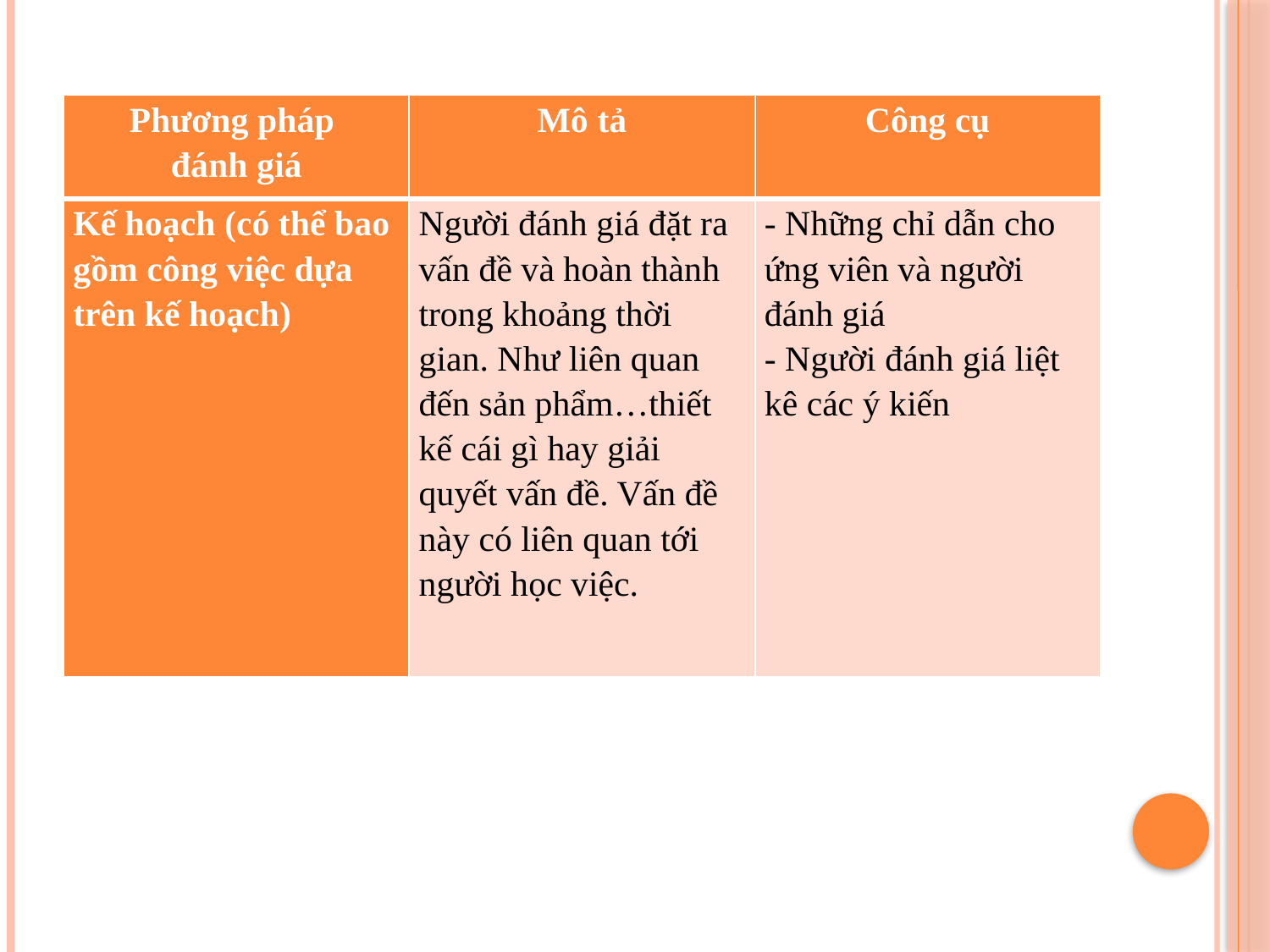

| Phương pháp đánh giá | Mô tả | Công cụ |
| --- | --- | --- |
| Kế hoạch (có thể bao gồm công việc dựa trên kế hoạch) | Người đánh giá đặt ra vấn đề và hoàn thành trong khoảng thời gian. Như liên quan đến sản phẩm…thiết kế cái gì hay giải quyết vấn đề. Vấn đề này có liên quan tới người học việc. | - Những chỉ dẫn cho ứng viên và người đánh giá - Người đánh giá liệt kê các ý kiến |